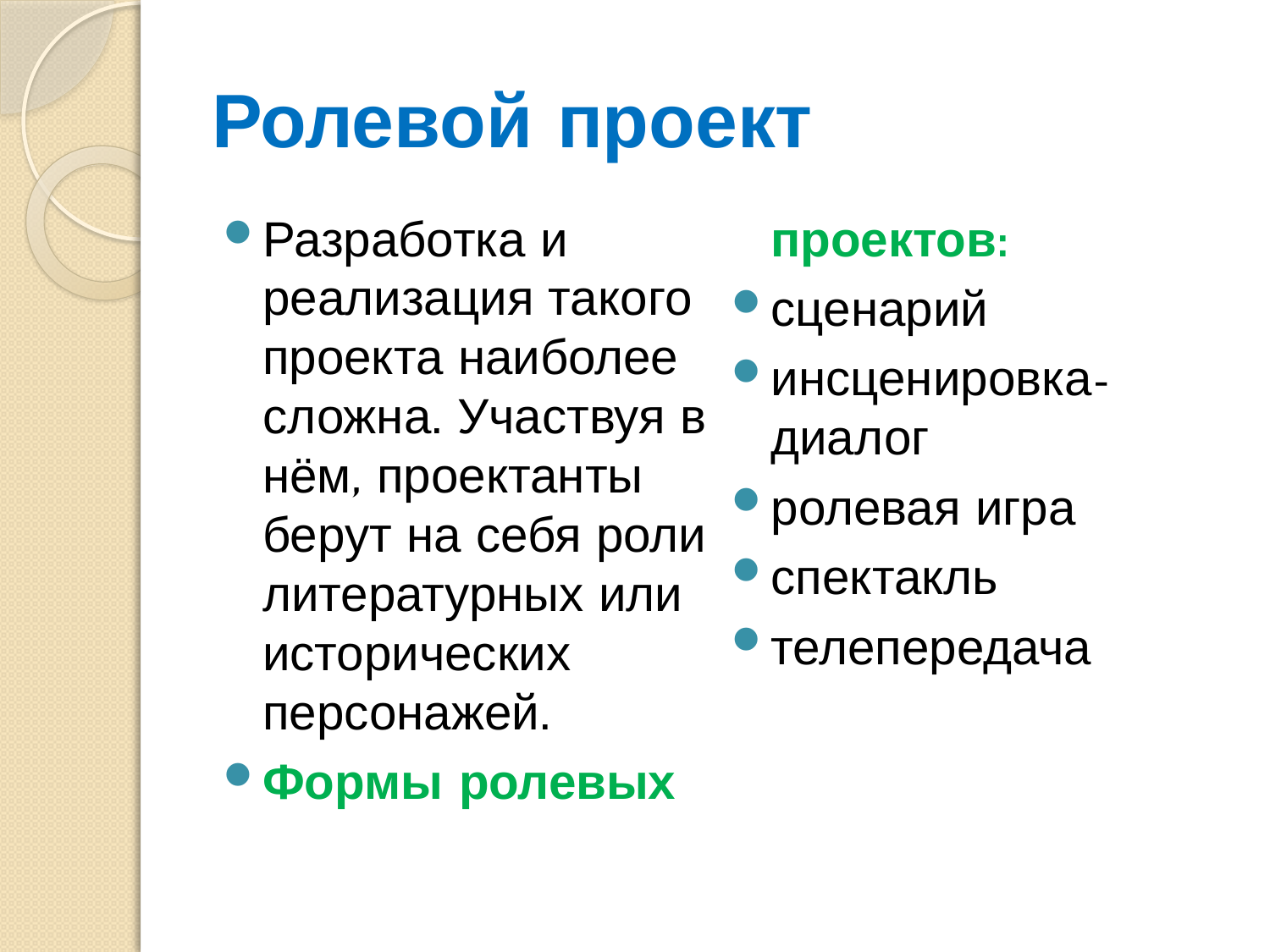

# Ролевой проект
Разработка и реализация такого проекта наиболее сложна. Участвуя в нём, проектанты берут на себя роли литературных или исторических персонажей.
Формы ролевых проектов:
сценарий
инсценировка-диалог
ролевая игра
спектакль
телепередача